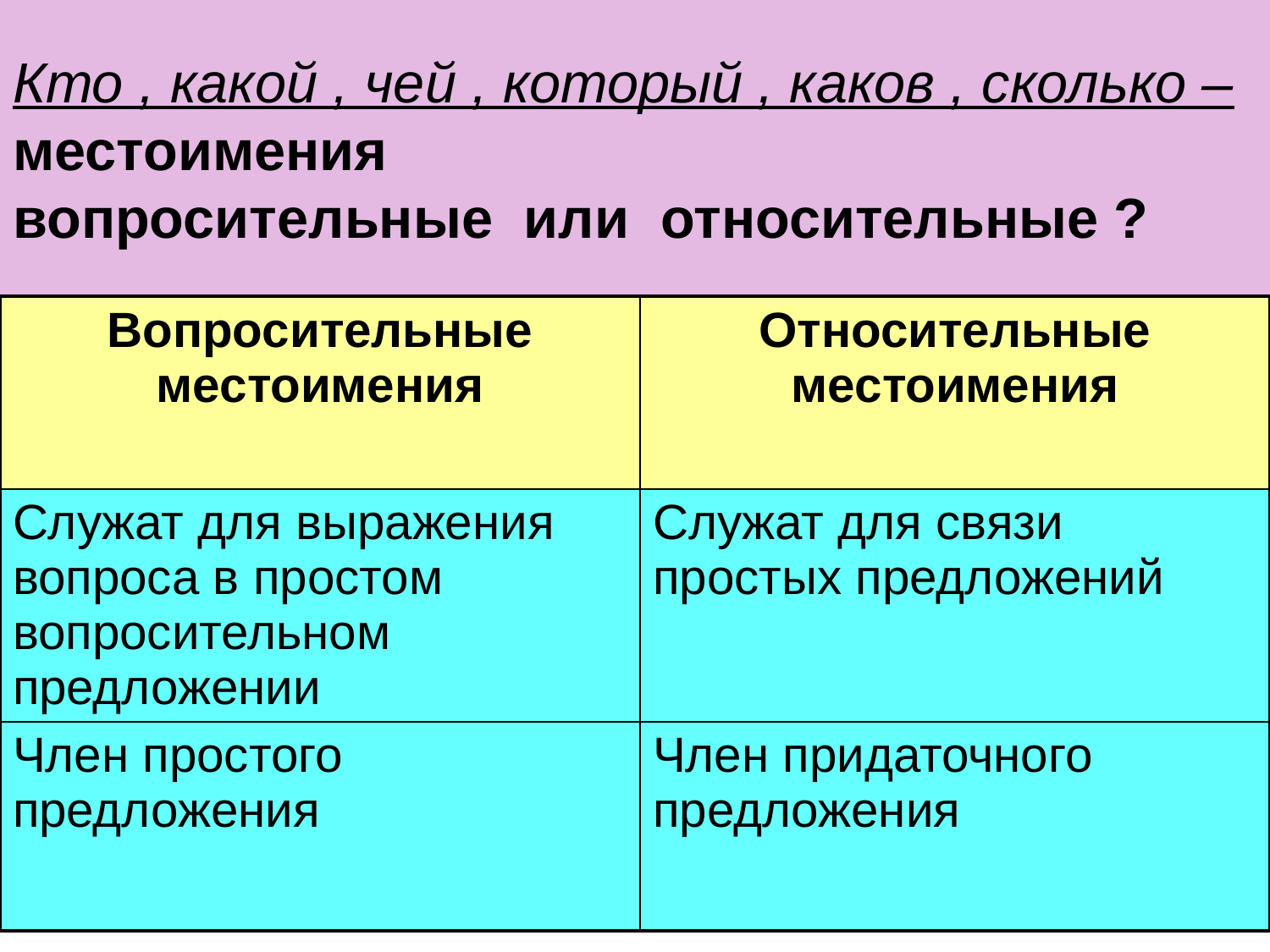

# Кто , какой , чей , который , каков , сколько – местоимения вопросительные  или  относительные ?
| Вопросительные местоимения | Относительные местоимения |
| --- | --- |
| Служат для выражения вопроса в простом вопросительном предложении | Служат для связи простых предложений |
| Член простого предложения | Член придаточного предложения |